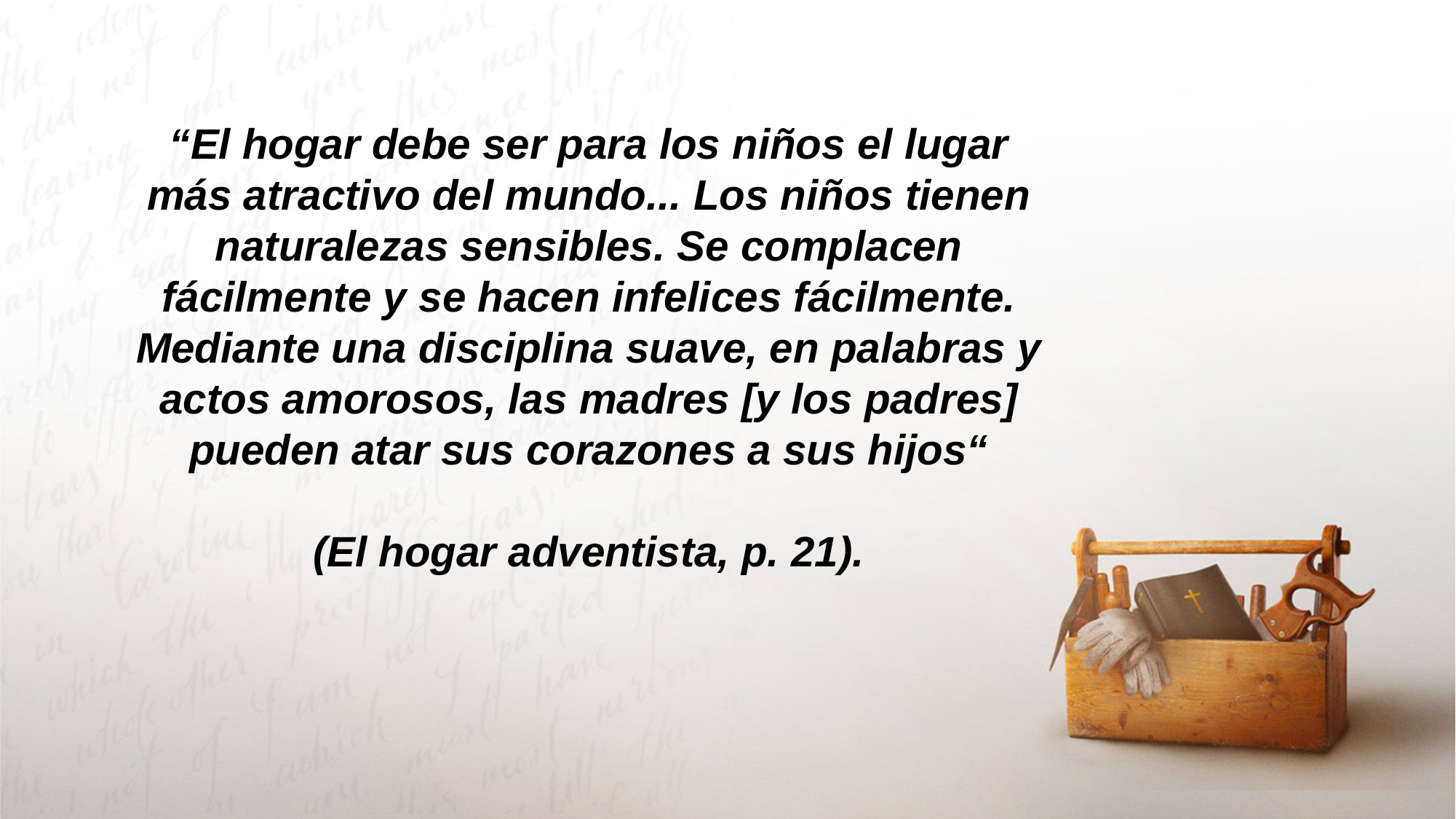

“El hogar debe ser para los niños el lugar más atractivo del mundo... Los niños tienen naturalezas sensibles. Se complacen fácilmente y se hacen infelices fácilmente. Mediante una disciplina suave, en palabras y actos amorosos, las madres [y los padres] pueden atar sus corazones a sus hijos“

(El hogar adventista, p. 21).